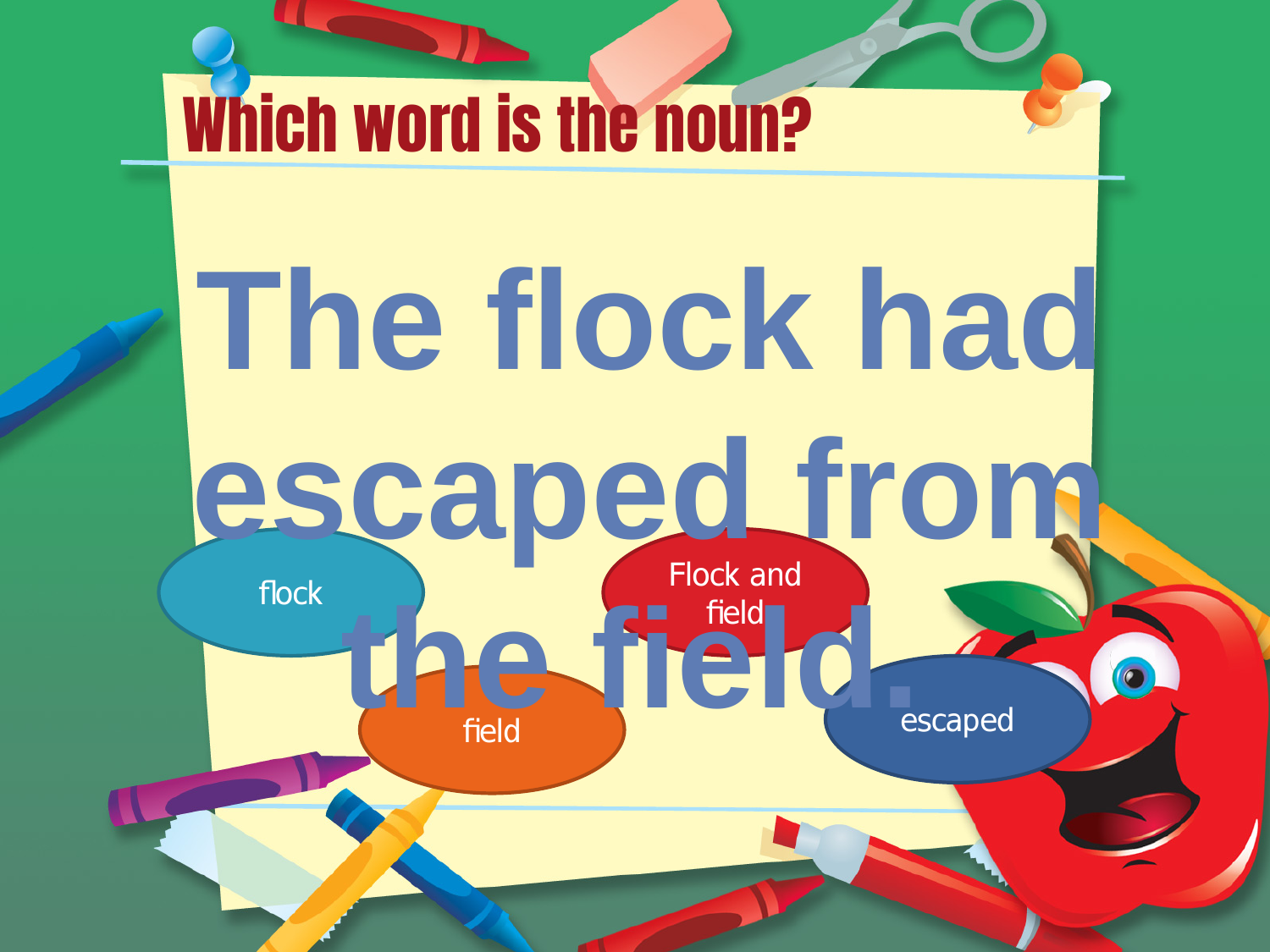

# Which word is the noun?
The flock had escaped from the field.
flock
Flock and field
escaped
field